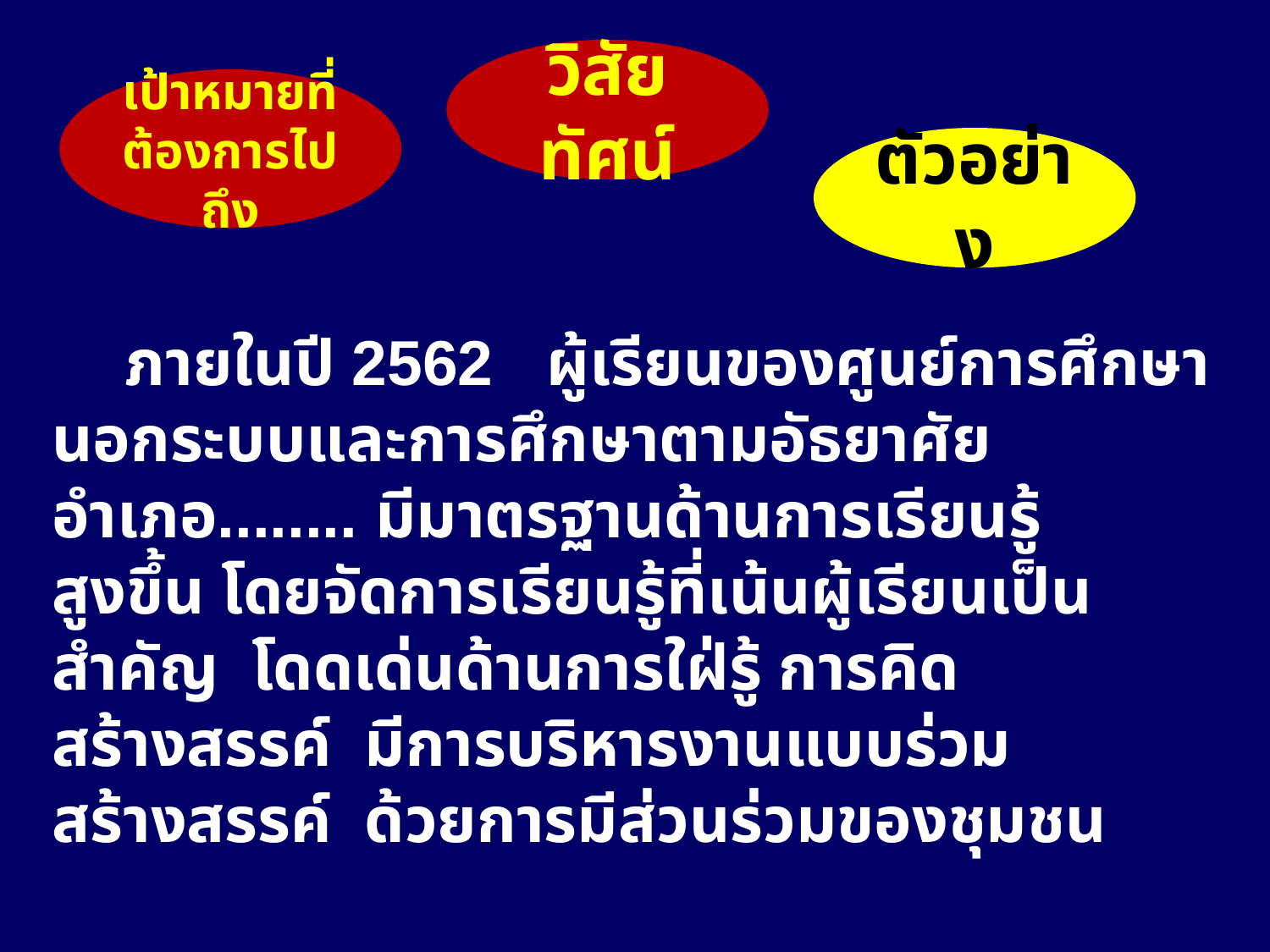

วิสัยทัศน์
เป้าหมายที่ต้องการไปถึง
ตัวอย่าง
     ภายในปี 2562   ผู้เรียนของศูนย์การศึกษานอกระบบและการศึกษาตามอัธยาศัยอำเภอ........ มีมาตรฐานด้านการเรียนรู้
สูงขึ้น โดยจัดการเรียนรู้ที่เน้นผู้เรียนเป็นสำคัญ  โดดเด่นด้านการใฝ่รู้ การคิดสร้างสรรค์  มีการบริหารงานแบบร่วมสร้างสรรค์  ด้วยการมีส่วนร่วมของชุมชน